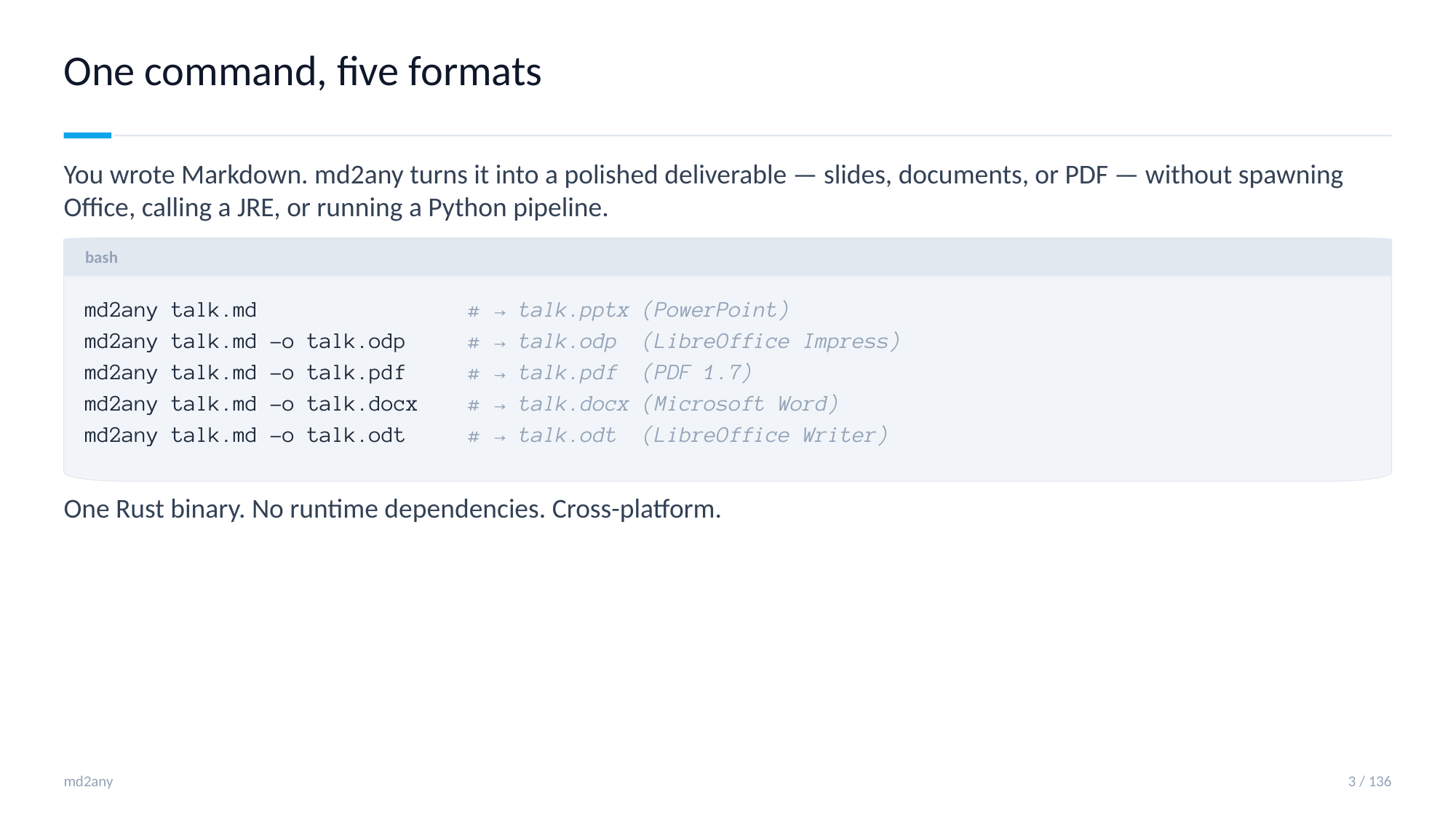

One command, five formats

You wrote Markdown. md2any turns it into a polished deliverable — slides, documents, or PDF — without spawning Office, calling a JRE, or running a Python pipeline.
bash
md2any talk.md                 # → talk.pptx (PowerPoint)
md2any talk.md -o talk.odp     # → talk.odp  (LibreOffice Impress)
md2any talk.md -o talk.pdf     # → talk.pdf  (PDF 1.7)
md2any talk.md -o talk.docx    # → talk.docx (Microsoft Word)
md2any talk.md -o talk.odt     # → talk.odt  (LibreOffice Writer)
One Rust binary. No runtime dependencies. Cross-platform.
md2any
3 / 136